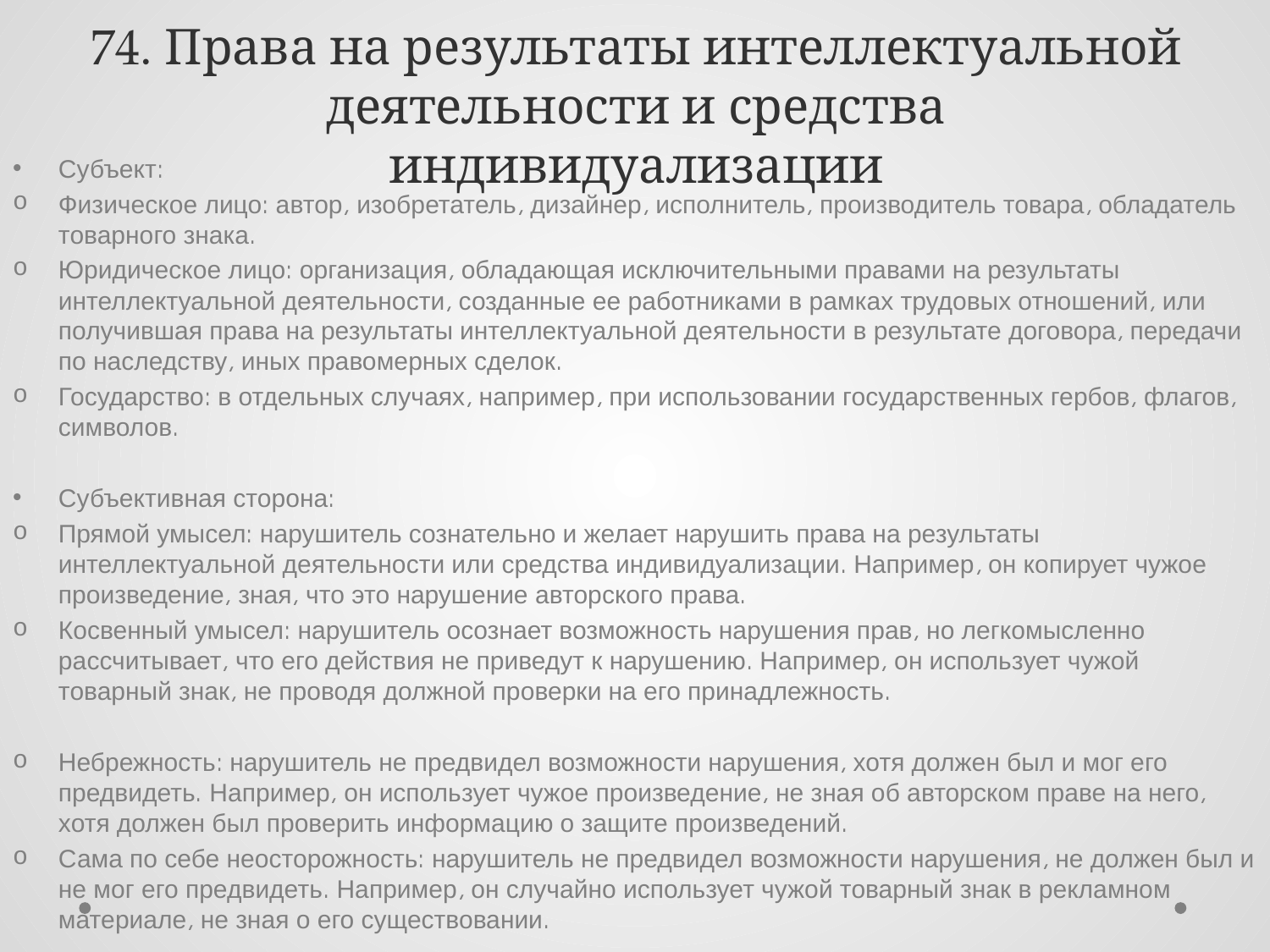

# 74. Права на результаты интеллектуальной деятельности и средства индивидуализации
Субъект:
Физическое лицо: автор, изобретатель, дизайнер, исполнитель, производитель товара, обладатель товарного знака.
Юридическое лицо: организация, обладающая исключительными правами на результаты интеллектуальной деятельности, созданные ее работниками в рамках трудовых отношений, или получившая права на результаты интеллектуальной деятельности в результате договора, передачи по наследству, иных правомерных сделок.
Государство: в отдельных случаях, например, при использовании государственных гербов, флагов, символов.

Субъективная сторона:
Прямой умысел: нарушитель сознательно и желает нарушить права на результаты интеллектуальной деятельности или средства индивидуализации. Например, он копирует чужое произведение, зная, что это нарушение авторского права.
Косвенный умысел: нарушитель осознает возможность нарушения прав, но легкомысленно рассчитывает, что его действия не приведут к нарушению. Например, он использует чужой товарный знак, не проводя должной проверки на его принадлежность.

Небрежность: нарушитель не предвидел возможности нарушения, хотя должен был и мог его предвидеть. Например, он использует чужое произведение, не зная об авторском праве на него, хотя должен был проверить информацию о защите произведений.
Сама по себе неосторожность: нарушитель не предвидел возможности нарушения, не должен был и не мог его предвидеть. Например, он случайно использует чужой товарный знак в рекламном материале, не зная о его существовании.